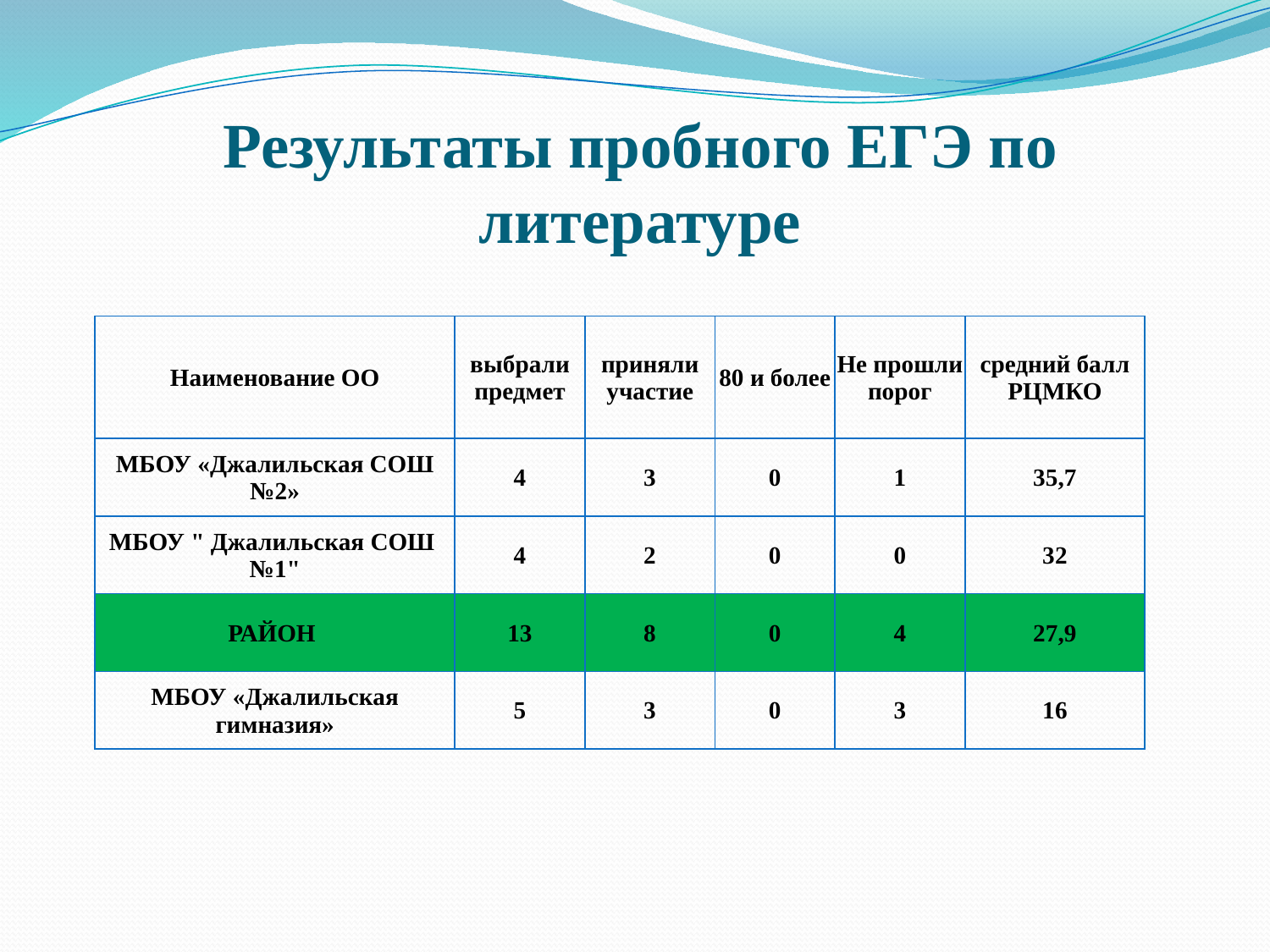

# Результаты пробного ЕГЭ по литературе
| Наименование ОО | выбрали предмет | приняли участие | 80 и более | Не прошли порог | средний балл РЦМКО |
| --- | --- | --- | --- | --- | --- |
| МБОУ «Джалильская СОШ №2» | 4 | 3 | 0 | 1 | 35,7 |
| МБОУ " Джалильская СОШ №1" | 4 | 2 | 0 | 0 | 32 |
| РАЙОН | 13 | 8 | 0 | 4 | 27,9 |
| МБОУ «Джалильская гимназия» | 5 | 3 | 0 | 3 | 16 |